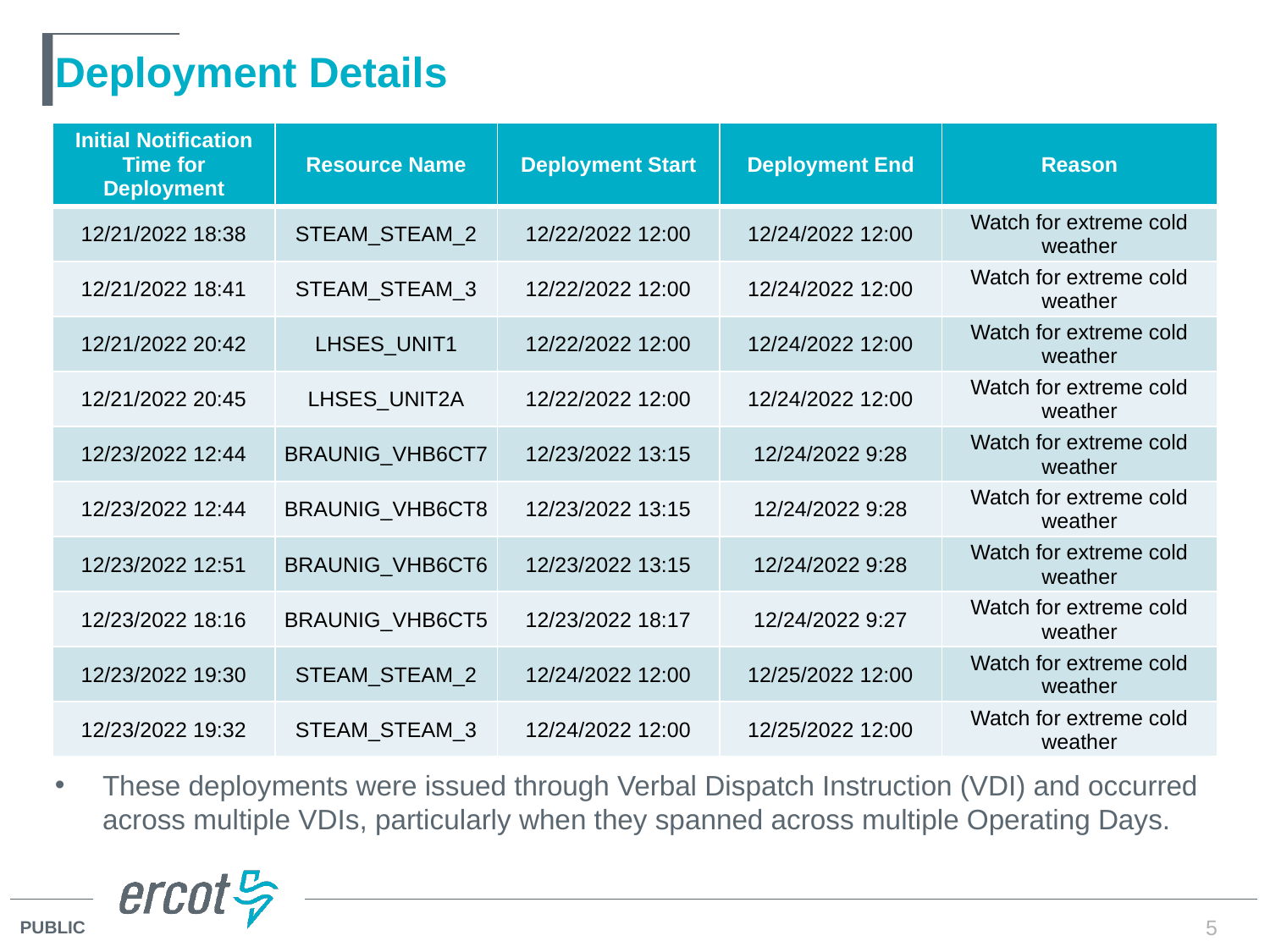

# Deployment Details
| Initial Notification Time for Deployment | Resource Name | Deployment Start | Deployment End | Reason |
| --- | --- | --- | --- | --- |
| 12/21/2022 18:38 | STEAM\_STEAM\_2 | 12/22/2022 12:00 | 12/24/2022 12:00 | Watch for extreme cold weather |
| 12/21/2022 18:41 | STEAM\_STEAM\_3 | 12/22/2022 12:00 | 12/24/2022 12:00 | Watch for extreme cold weather |
| 12/21/2022 20:42 | LHSES\_UNIT1 | 12/22/2022 12:00 | 12/24/2022 12:00 | Watch for extreme cold weather |
| 12/21/2022 20:45 | LHSES\_UNIT2A | 12/22/2022 12:00 | 12/24/2022 12:00 | Watch for extreme cold weather |
| 12/23/2022 12:44 | BRAUNIG\_VHB6CT7 | 12/23/2022 13:15 | 12/24/2022 9:28 | Watch for extreme cold weather |
| 12/23/2022 12:44 | BRAUNIG\_VHB6CT8 | 12/23/2022 13:15 | 12/24/2022 9:28 | Watch for extreme cold weather |
| 12/23/2022 12:51 | BRAUNIG\_VHB6CT6 | 12/23/2022 13:15 | 12/24/2022 9:28 | Watch for extreme cold weather |
| 12/23/2022 18:16 | BRAUNIG\_VHB6CT5 | 12/23/2022 18:17 | 12/24/2022 9:27 | Watch for extreme cold weather |
| 12/23/2022 19:30 | STEAM\_STEAM\_2 | 12/24/2022 12:00 | 12/25/2022 12:00 | Watch for extreme cold weather |
| 12/23/2022 19:32 | STEAM\_STEAM\_3 | 12/24/2022 12:00 | 12/25/2022 12:00 | Watch for extreme cold weather |
These deployments were issued through Verbal Dispatch Instruction (VDI) and occurred across multiple VDIs, particularly when they spanned across multiple Operating Days.
5